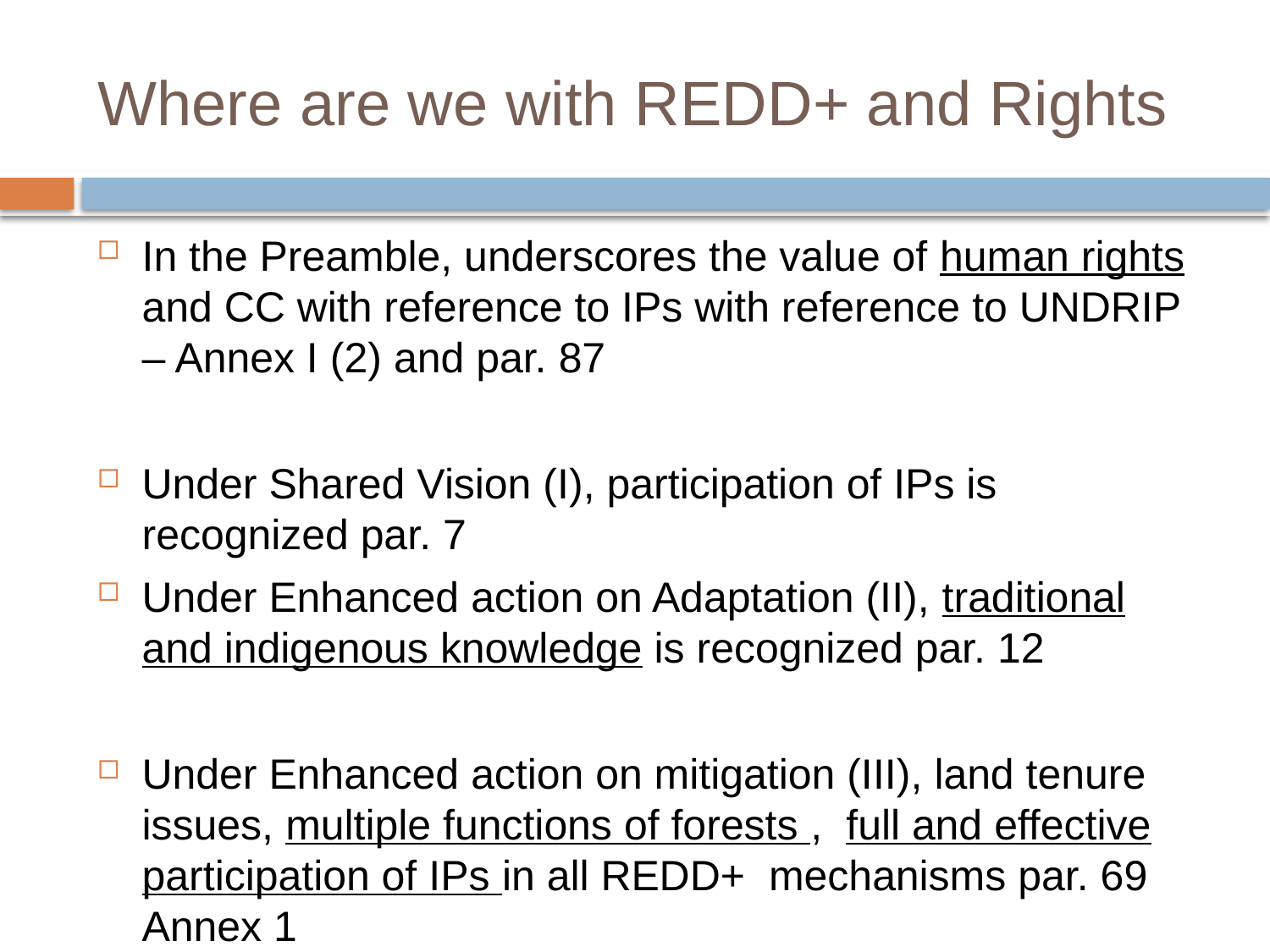

# Where are we with REDD+ and Rights
In the Preamble, underscores the value of human rights and CC with reference to IPs with reference to UNDRIP – Annex I (2) and par. 87

Under Shared Vision (I), participation of IPs is recognized par. 7
Under Enhanced action on Adaptation (II), traditional and indigenous knowledge is recognized par. 12

Under Enhanced action on mitigation (III), land tenure issues, multiple functions of forests ,  full and effective participation of IPs in all REDD+  mechanisms par. 69 Annex 1